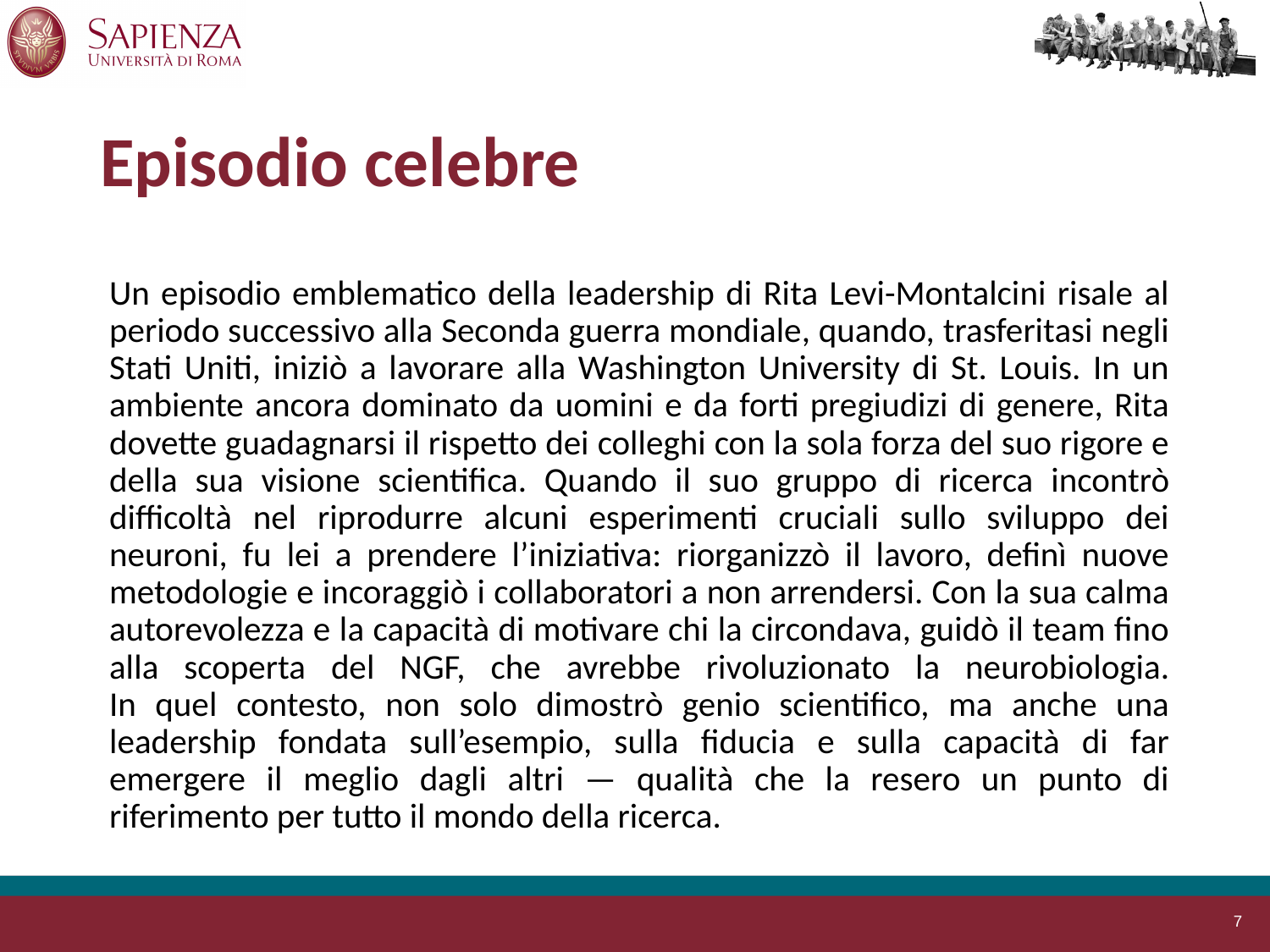

# Episodio celebre
Un episodio emblematico della leadership di Rita Levi-Montalcini risale al periodo successivo alla Seconda guerra mondiale, quando, trasferitasi negli Stati Uniti, iniziò a lavorare alla Washington University di St. Louis. In un ambiente ancora dominato da uomini e da forti pregiudizi di genere, Rita dovette guadagnarsi il rispetto dei colleghi con la sola forza del suo rigore e della sua visione scientifica. Quando il suo gruppo di ricerca incontrò difficoltà nel riprodurre alcuni esperimenti cruciali sullo sviluppo dei neuroni, fu lei a prendere l’iniziativa: riorganizzò il lavoro, definì nuove metodologie e incoraggiò i collaboratori a non arrendersi. Con la sua calma autorevolezza e la capacità di motivare chi la circondava, guidò il team fino alla scoperta del NGF, che avrebbe rivoluzionato la neurobiologia.
In quel contesto, non solo dimostrò genio scientifico, ma anche una leadership fondata sull’esempio, sulla fiducia e sulla capacità di far emergere il meglio dagli altri — qualità che la resero un punto di riferimento per tutto il mondo della ricerca.
7